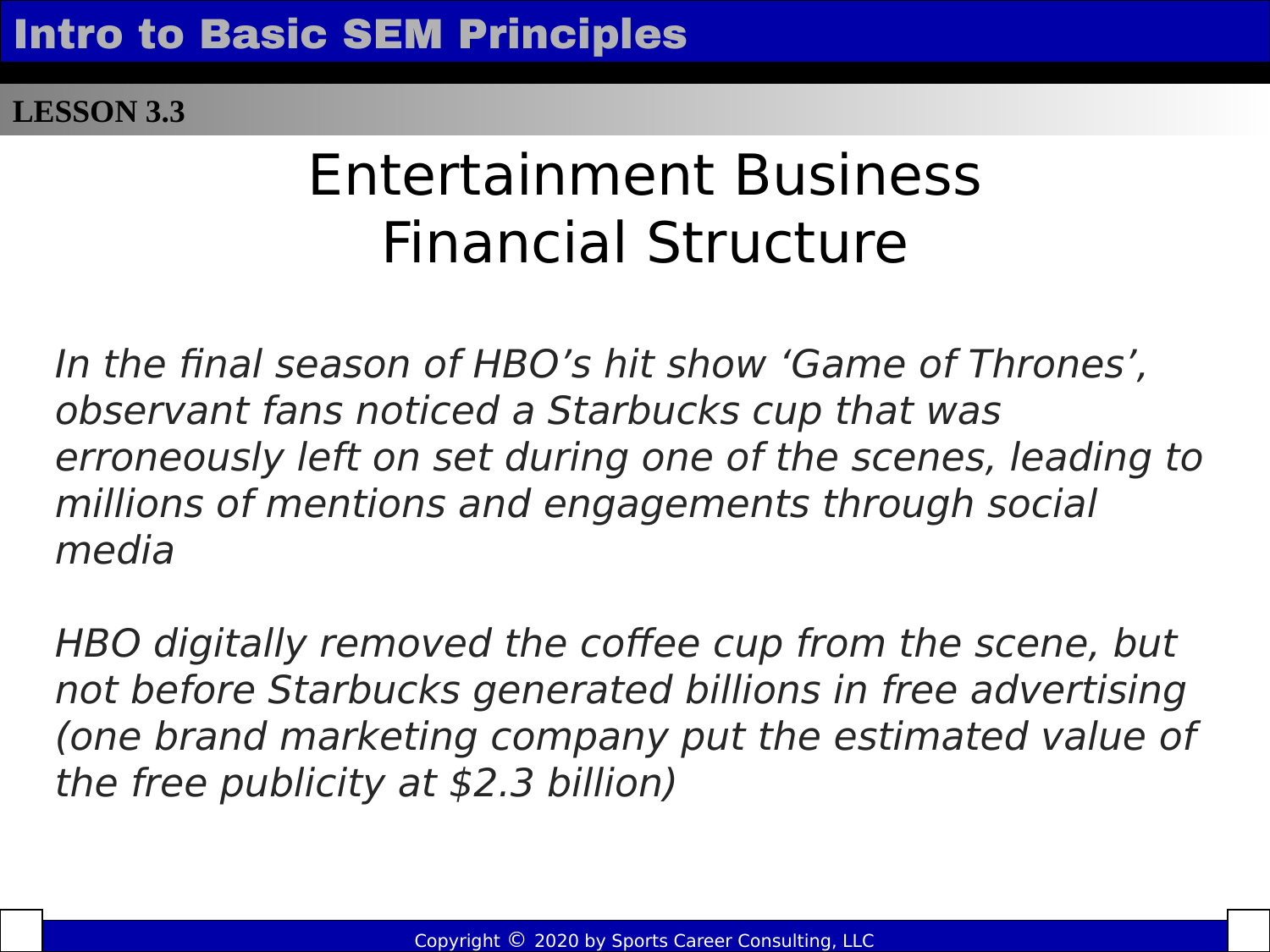

Intro to Basic SEM Principles
LESSON 3.3
Entertainment Business Financial Structure
In the final season of HBO’s hit show ‘Game of Thrones’, observant fans noticed a Starbucks cup that was erroneously left on set during one of the scenes, leading to millions of mentions and engagements through social media

HBO digitally removed the coffee cup from the scene, but not before Starbucks generated billions in free advertising (one brand marketing company put the estimated value of the free publicity at $2.3 billion)
Copyright © 2020 by Sports Career Consulting, LLC